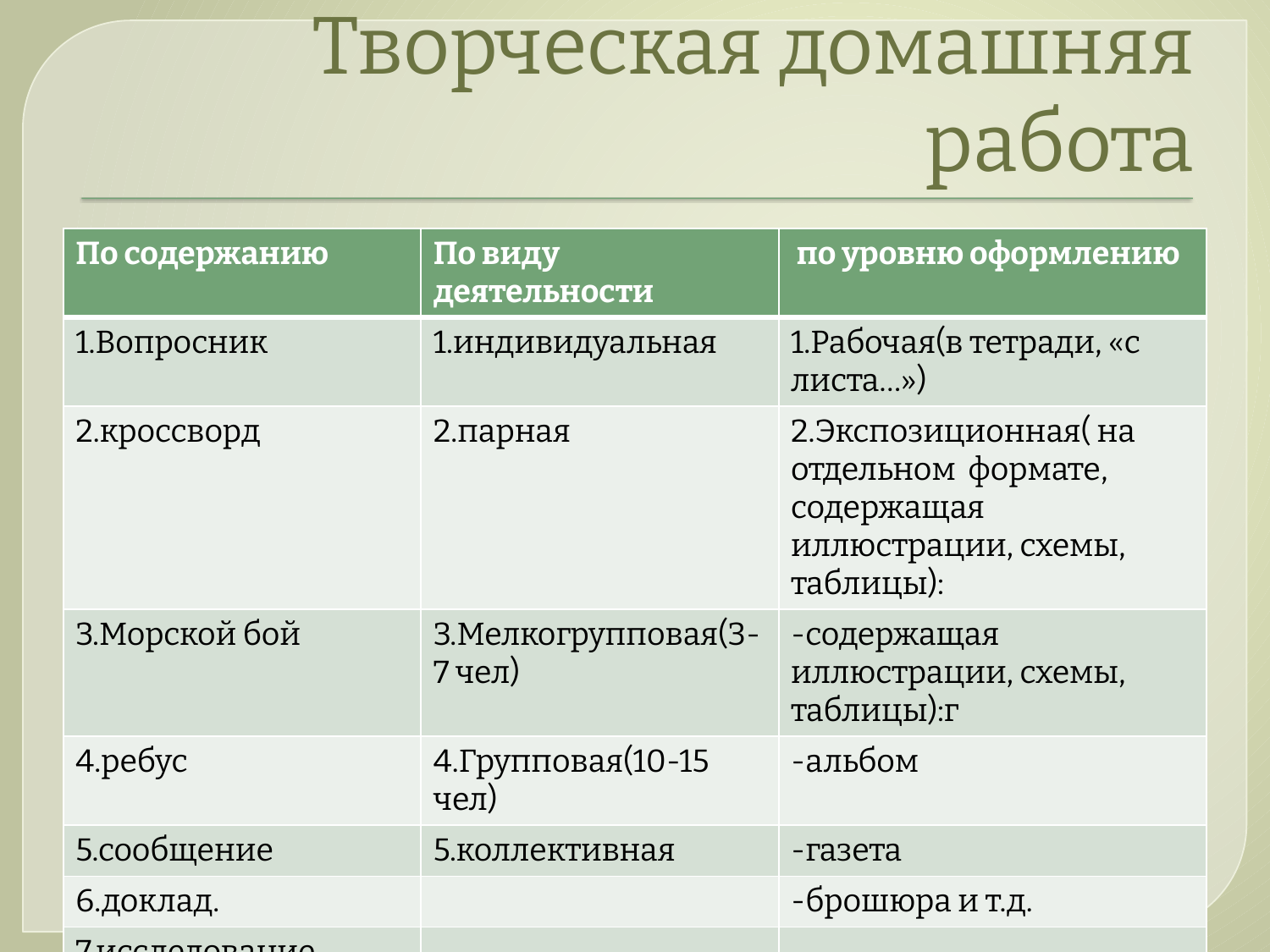

# Творческая домашняя работа
| По содержанию | По виду деятельности | по уровню оформлению |
| --- | --- | --- |
| 1.Вопросник | 1.индивидуальная | 1.Рабочая(в тетради, «с листа…») |
| 2.кроссворд | 2.парная | 2.Экспозиционная( на отдельном формате, содержащая иллюстрации, схемы, таблицы): |
| 3.Морской бой | 3.Мелкогрупповая(3-7 чел) | -содержащая иллюстрации, схемы, таблицы):г |
| 4.ребус | 4.Групповая(10-15 чел) | -альбом |
| 5.сообщение | 5.коллективная | -газета |
| 6.доклад. |  | -брошюра и т.д. |
| 7.исследование |  |  |
| 8.макет, модель |  |  |